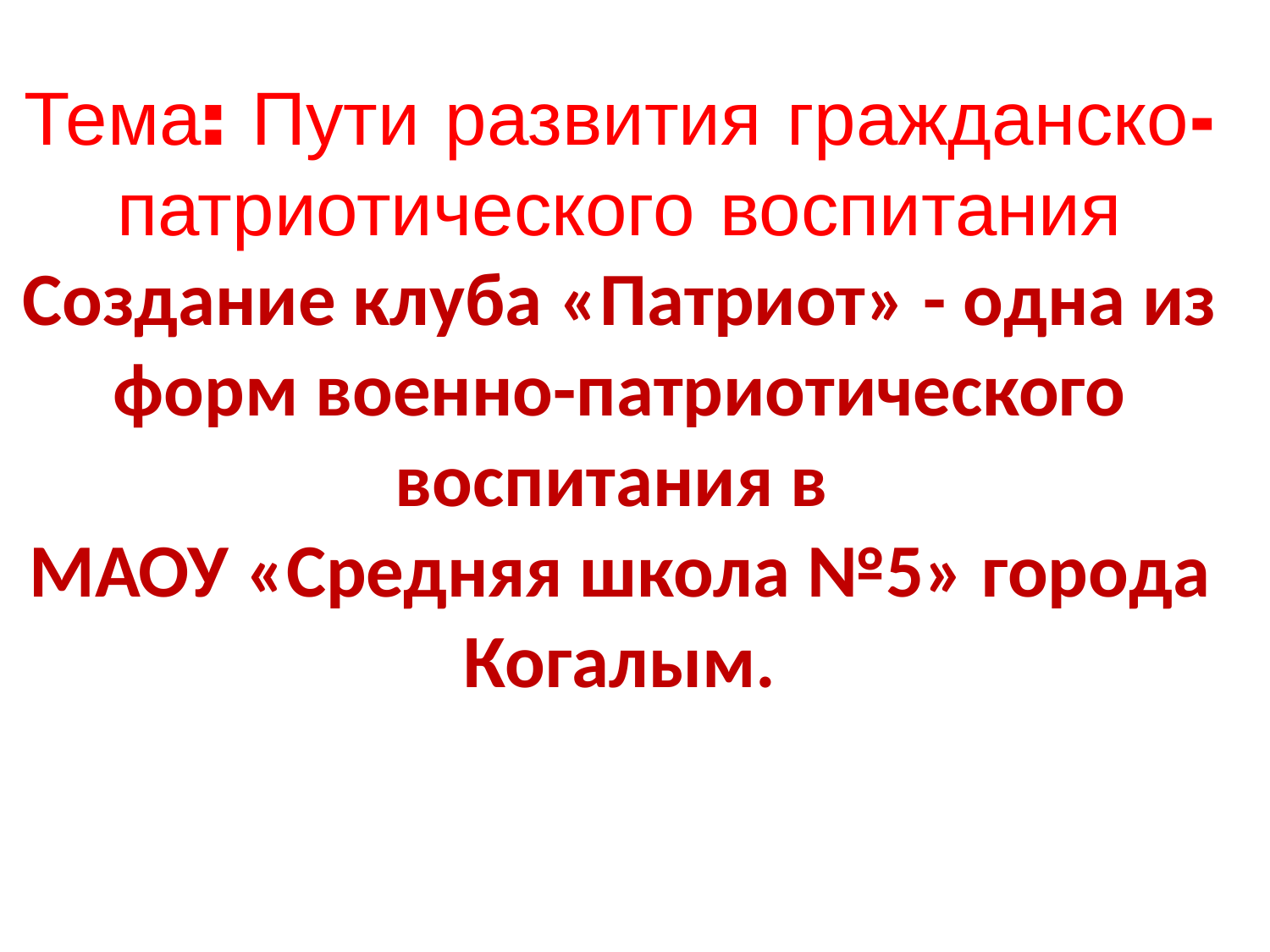

# Тема: Пути развития гражданско-патриотического воспитания Создание клуба «Патриот» - одна из форм военно-патриотического воспитания в МАОУ «Средняя школа №5» города Когалым.